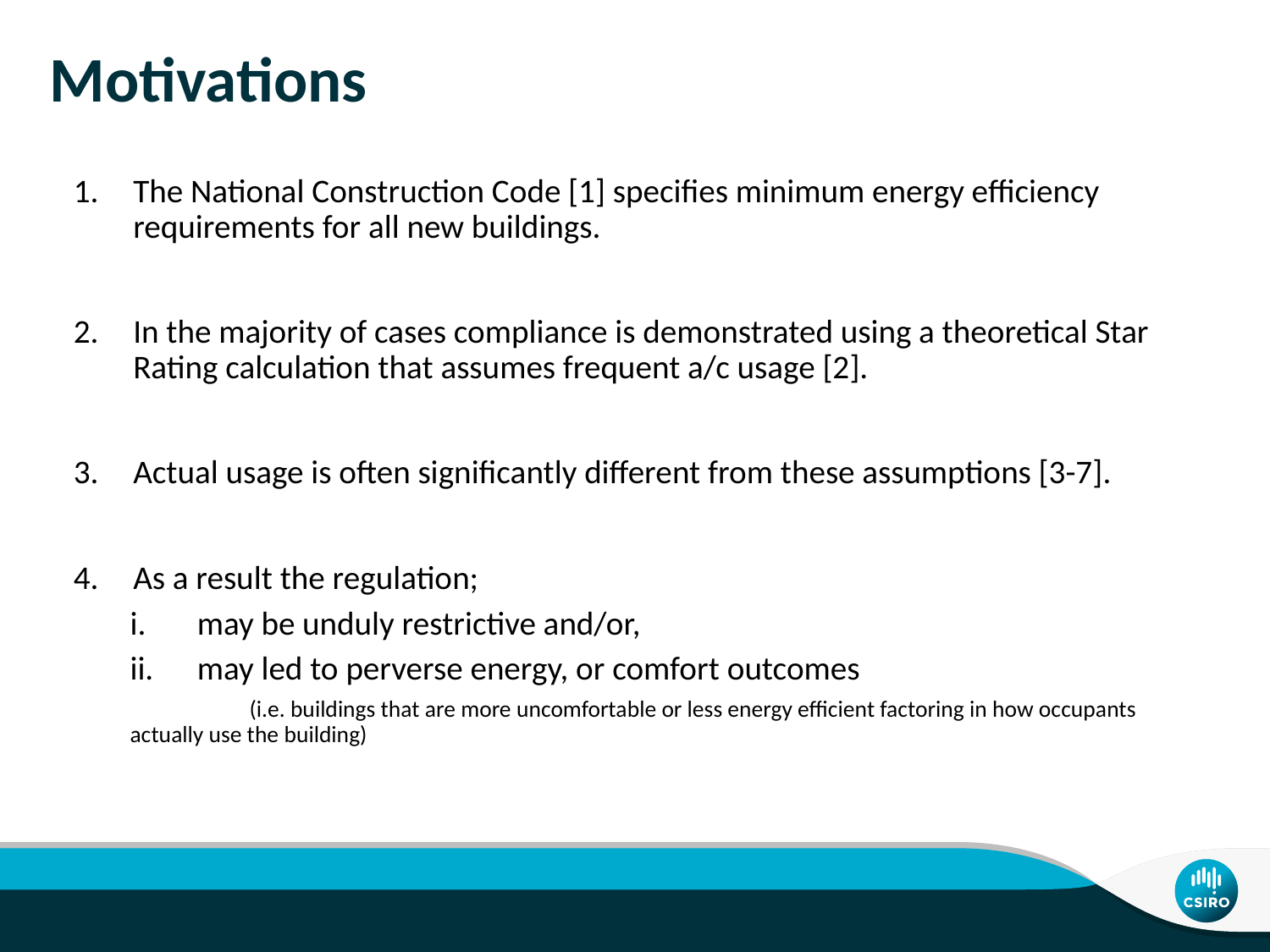

# Motivations

The National Construction Code [1] specifies minimum energy efficiency requirements for all new buildings.

In the majority of cases compliance is demonstrated using a theoretical Star Rating calculation that assumes frequent a/c usage [2].

Actual usage is often significantly different from these assumptions [3-7].

As a result the regulation;
may be unduly restrictive and/or,
may led to perverse energy, or comfort outcomes
	(i.e. buildings that are more uncomfortable or less energy efficient factoring in how occupants 	actually use the building)